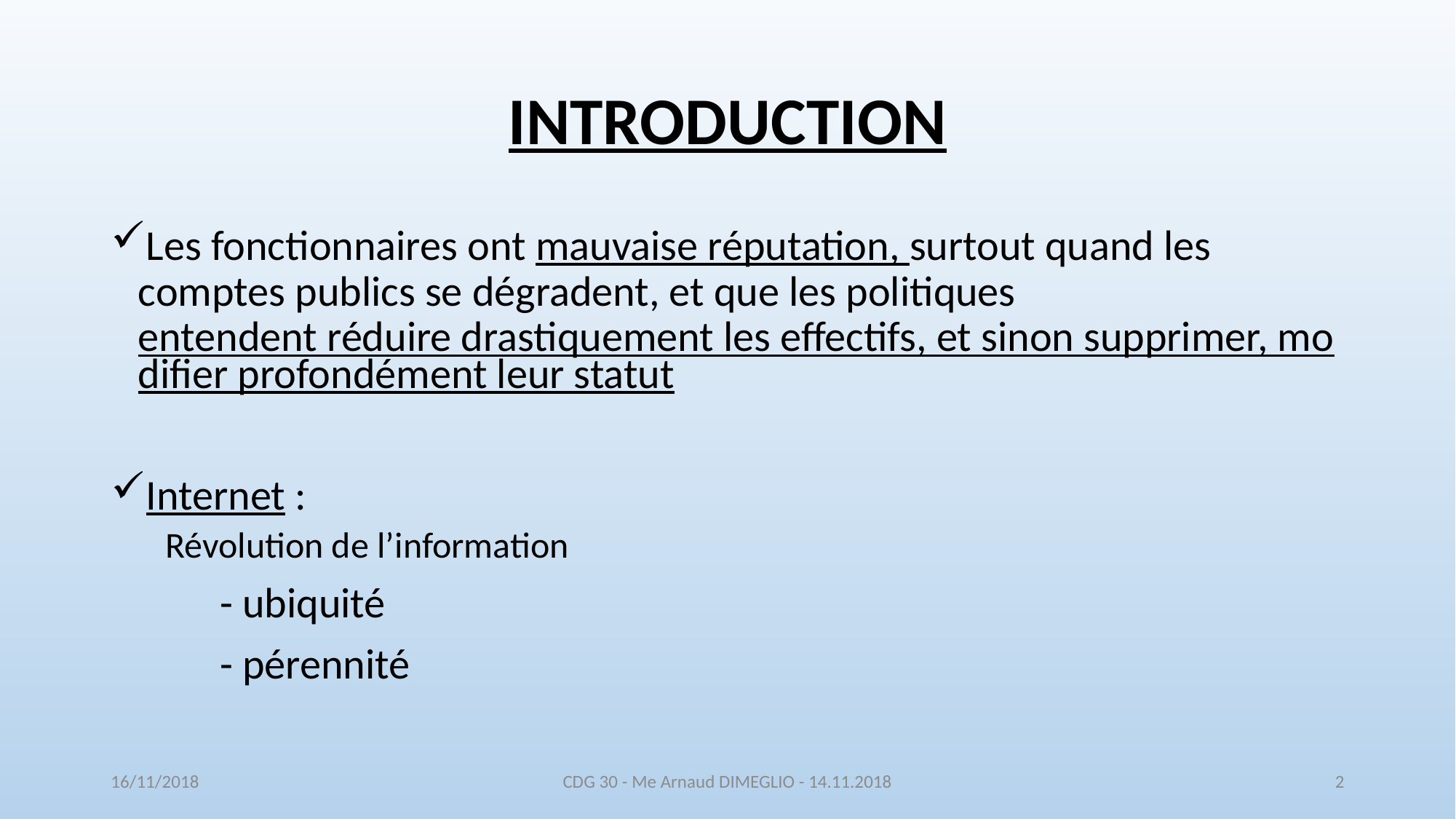

# INTRODUCTION
Les fonctionnaires ont mauvaise réputation, surtout quand les comptes publics se dégradent, et que les politiques entendent réduire drastiquement les effectifs, et sinon supprimer, modifier profondément leur statut

Internet :
Révolution de l’information
	- ubiquité
	- pérennité

16/11/2018
CDG 30 - Me Arnaud DIMEGLIO - 14.11.2018
2